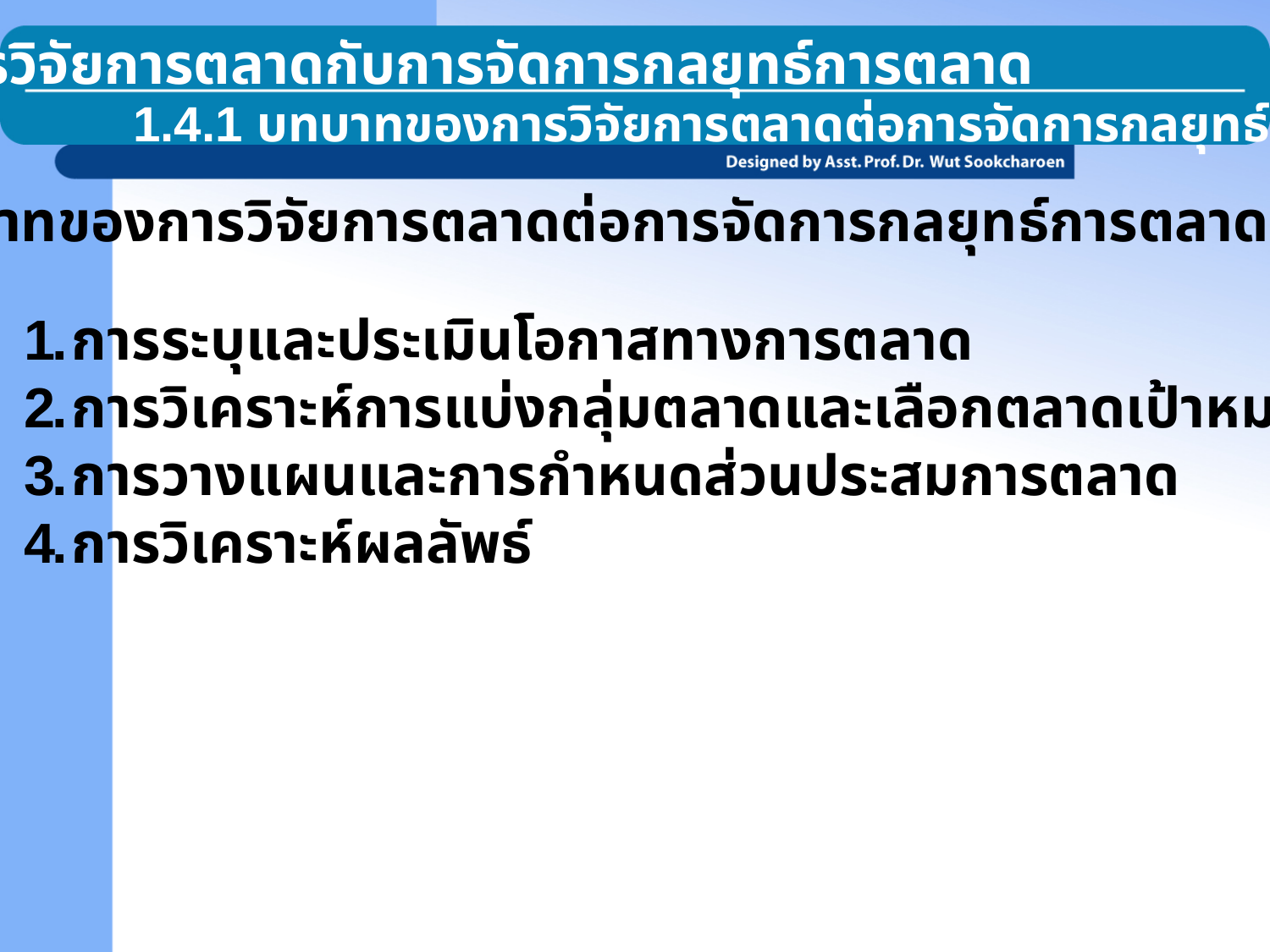

1.4 การวิจัยการตลาดกับการจัดการกลยุทธ์การตลาด
1.4.1 บทบาทของการวิจัยการตลาดต่อการจัดการกลยุทธ์การตลาด
บทบาทของการวิจัยการตลาดต่อการจัดการกลยุทธ์การตลาด
การระบุและประเมินโอกาสทางการตลาด
การวิเคราะห์การแบ่งกลุ่มตลาดและเลือกตลาดเป้าหมาย
การวางแผนและการกำหนดส่วนประสมการตลาด
การวิเคราะห์ผลลัพธ์